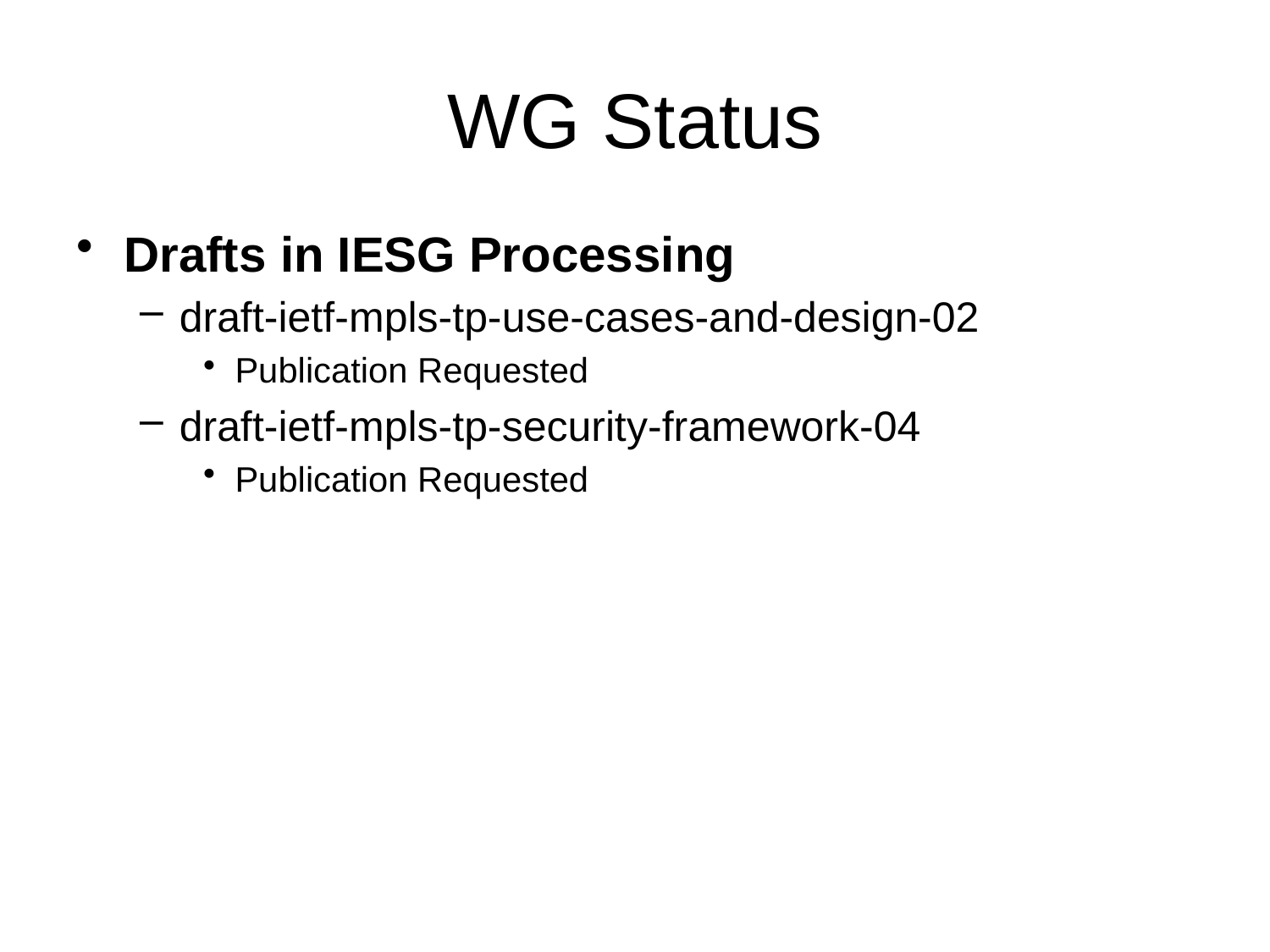

# WG Status
Drafts in IESG Processing
draft-ietf-mpls-tp-use-cases-and-design-02
Publication Requested
draft-ietf-mpls-tp-security-framework-04
Publication Requested